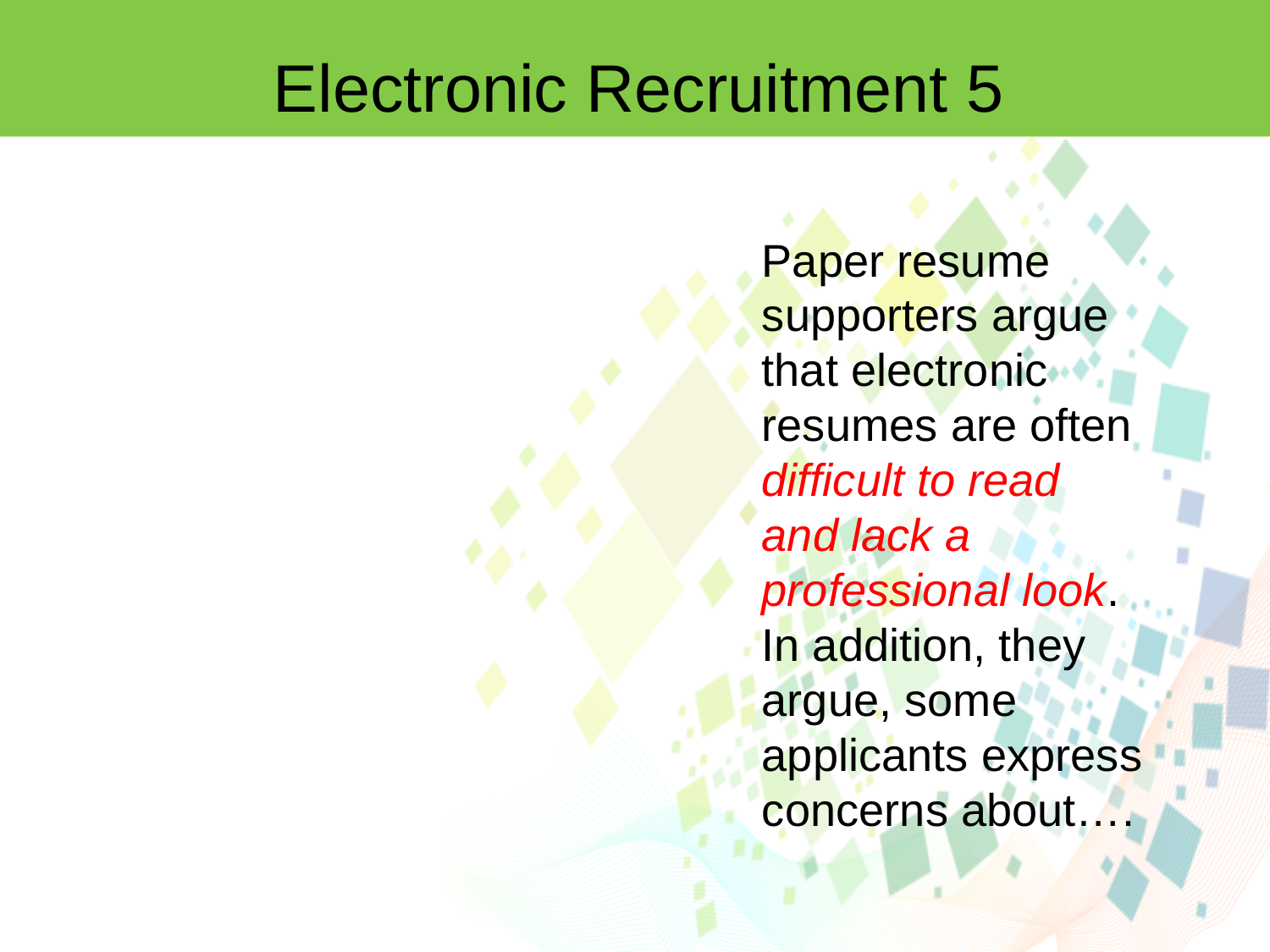

Electronic Recruitment 5
Paper resume supporters argue that electronic resumes are often difficult to read
and lack a professional look. In addition, they argue, some applicants express concerns about….